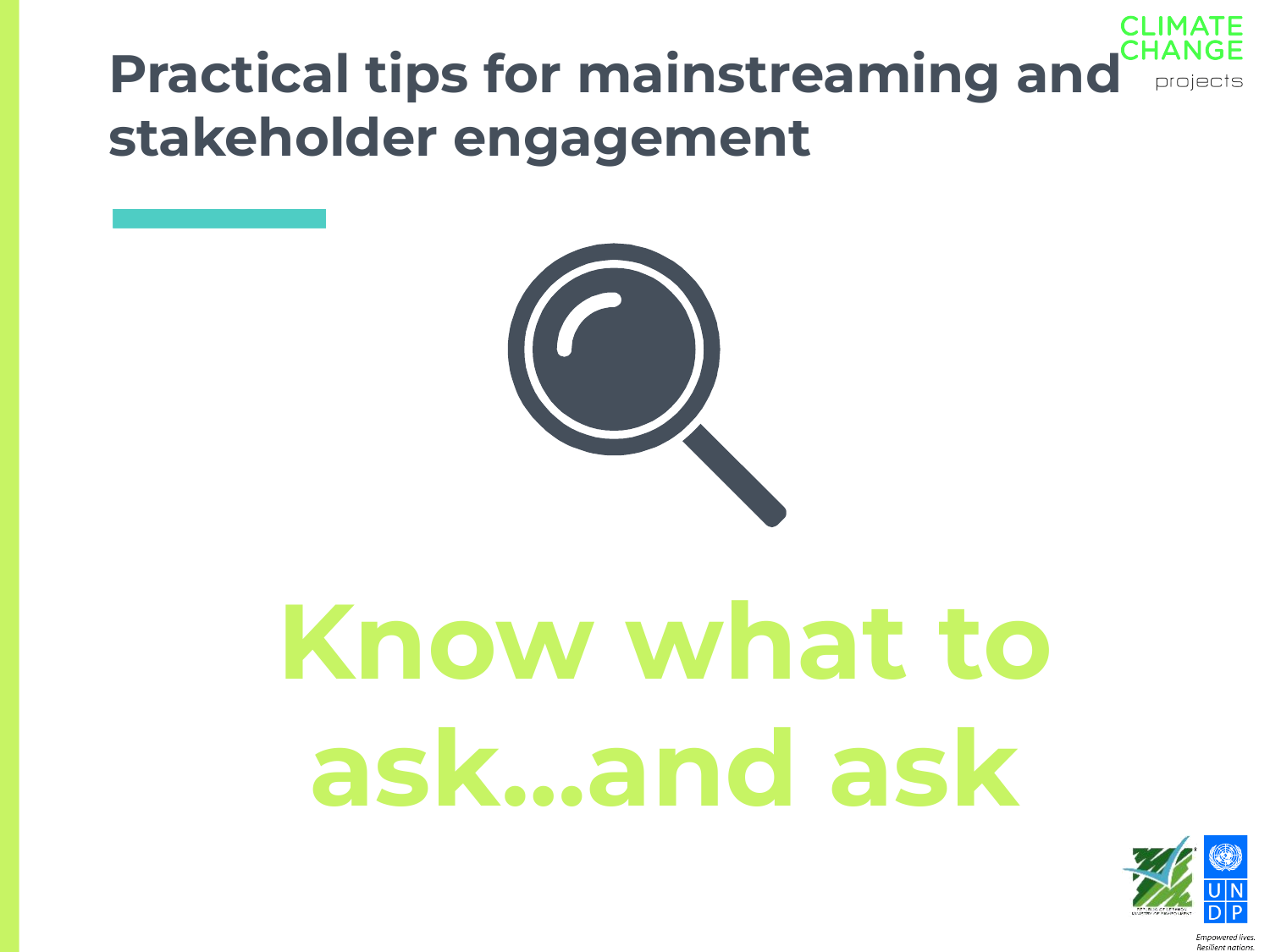

# Practical tips for mainstreaming and stakeholder engagement

Know what to ask…and ask